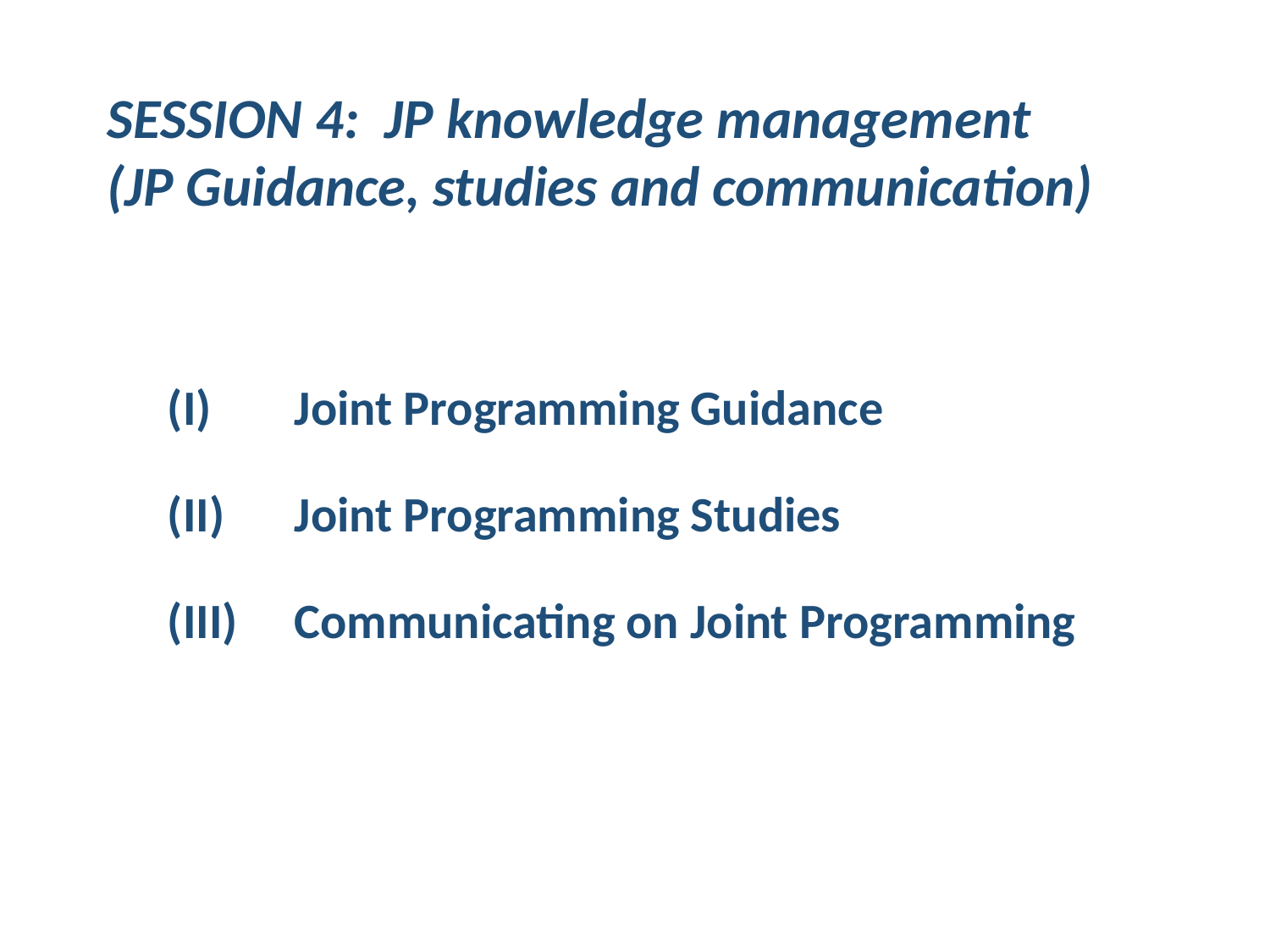

SESSION 4:  JP knowledge management
(JP Guidance, studies and communication)
# (I)	Joint Programming Guidance (II)	Joint Programming Studies (III)	Communicating on Joint Programming
2